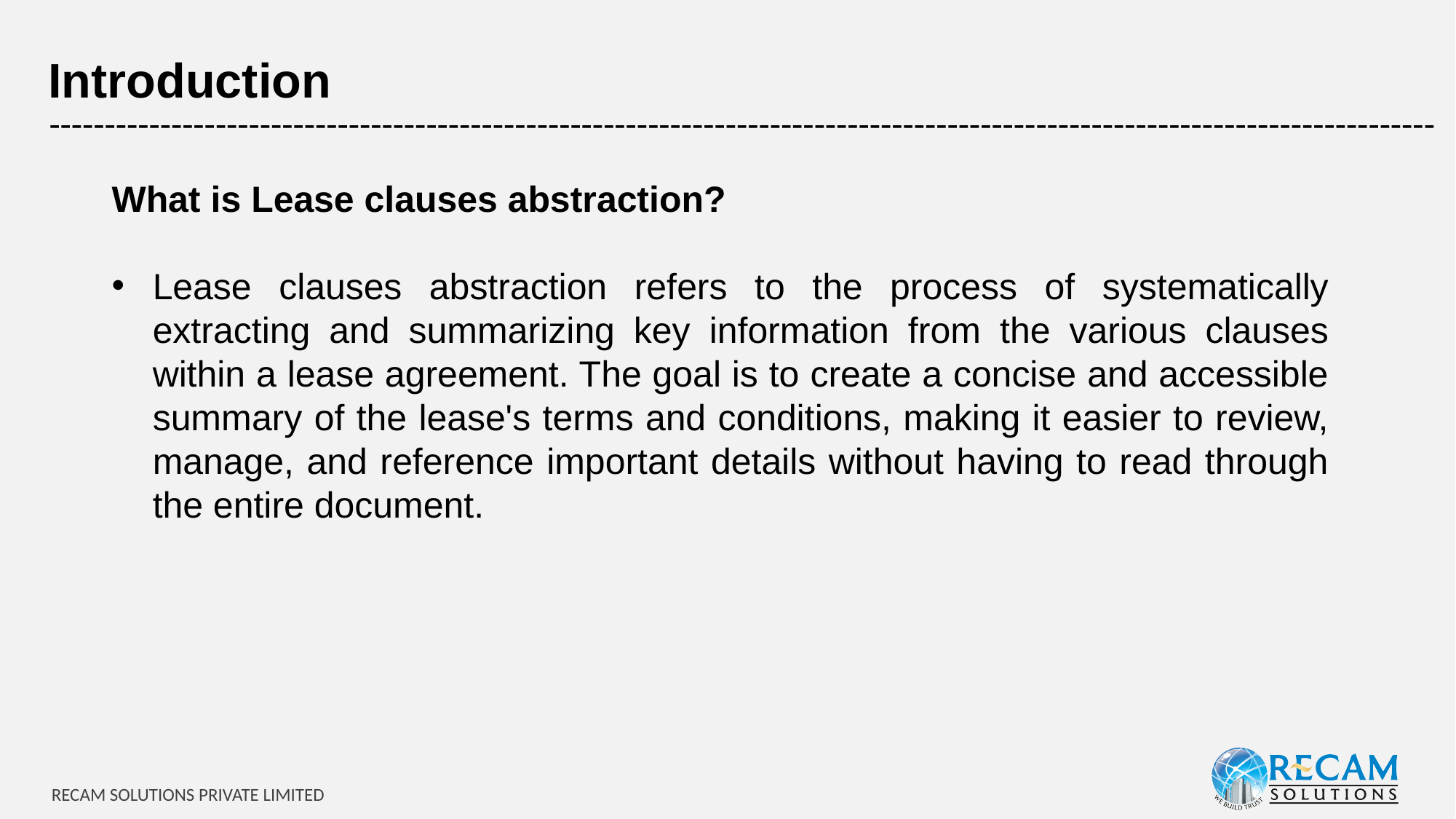

Introduction
-----------------------------------------------------------------------------------------------------------------------------
What is Lease clauses abstraction?

Lease clauses abstraction refers to the process of systematically extracting and summarizing key information from the various clauses within a lease agreement. The goal is to create a concise and accessible summary of the lease's terms and conditions, making it easier to review, manage, and reference important details without having to read through the entire document.
RECAM SOLUTIONS PRIVATE LIMITED